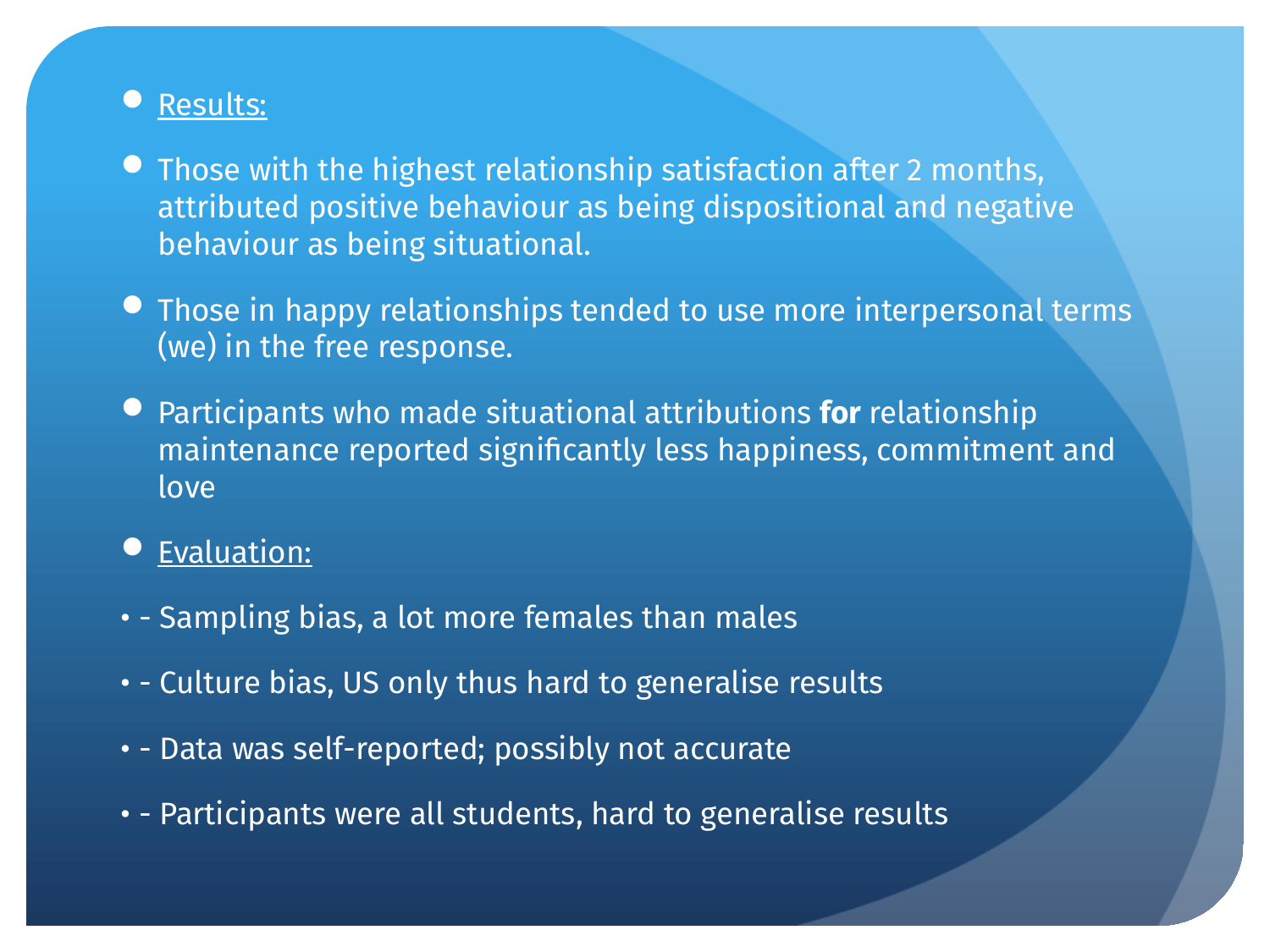

Results:
Those with the highest relationship satisfaction after 2 months, attributed positive behaviour as being dispositional and negative behaviour as being situational.
Those in happy relationships tended to use more interpersonal terms (we) in the free response.
Participants who made situational attributions for relationship maintenance reported significantly less happiness, commitment and love
Evaluation:
• - Sampling bias, a lot more females than males
• - Culture bias, US only thus hard to generalise results
• - Data was self-reported; possibly not accurate
• - Participants were all students, hard to generalise results